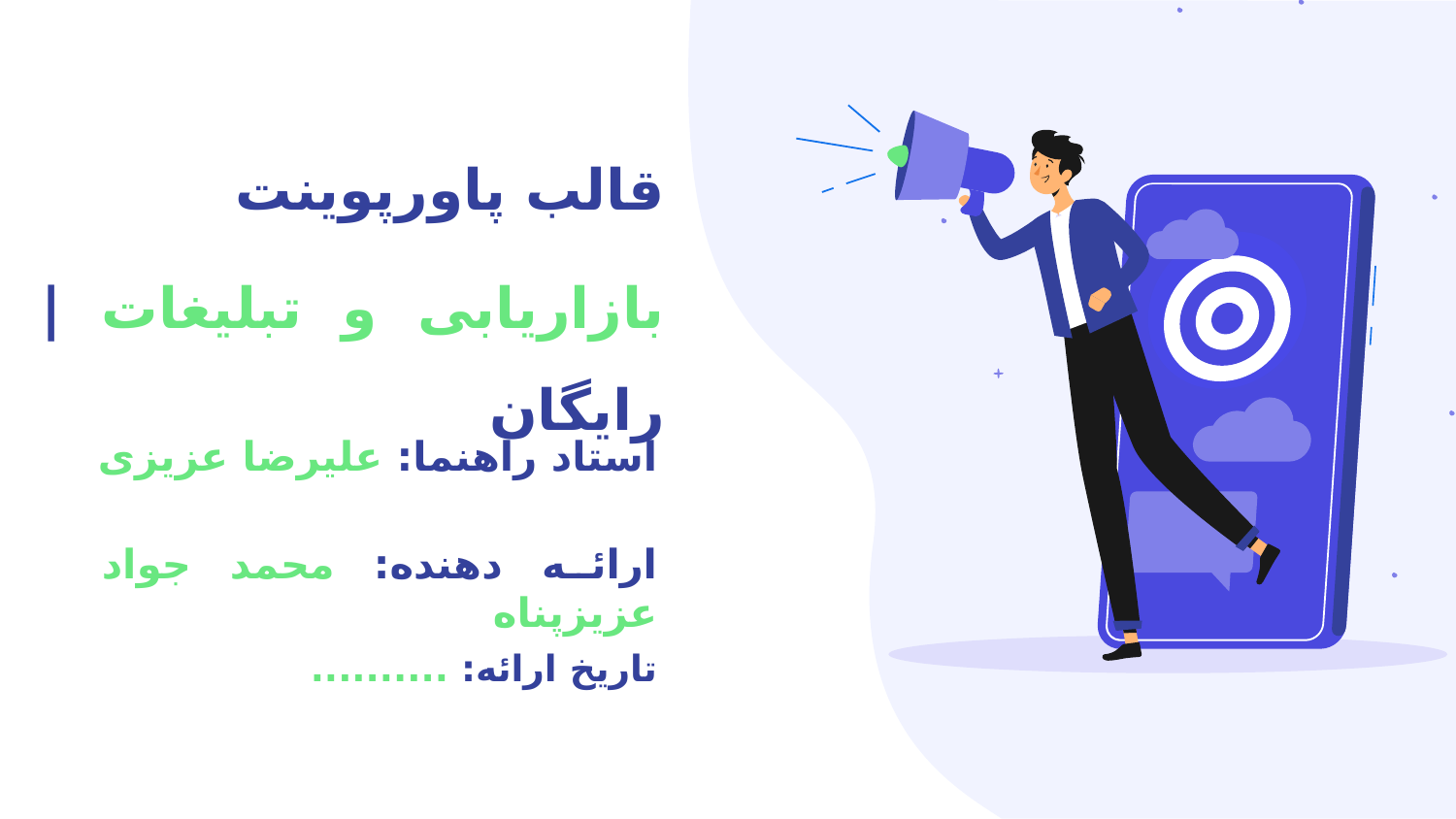

قالب پاورپوینت
بازاریابی و تبلیغات | رایگان
استاد راهنما: علیرضا عزیزی
ارائه دهنده: محمد جواد عزیزپناه
تاریخ ارائه: ..........